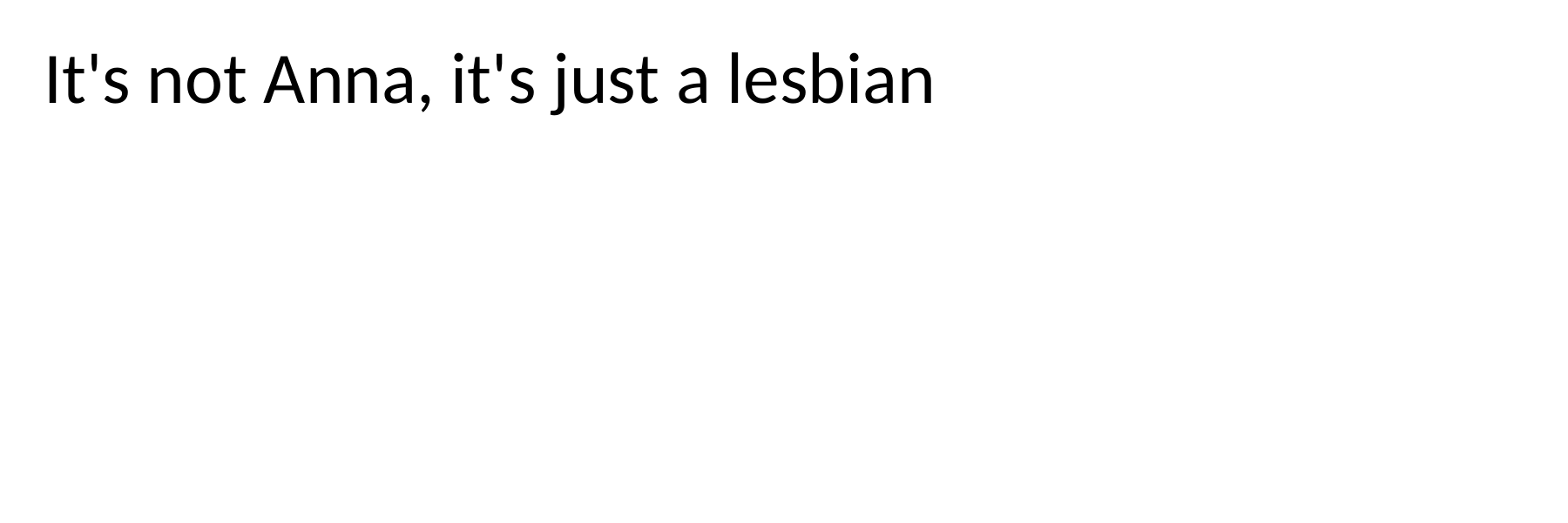

It's not Anna, it's just a lesbian